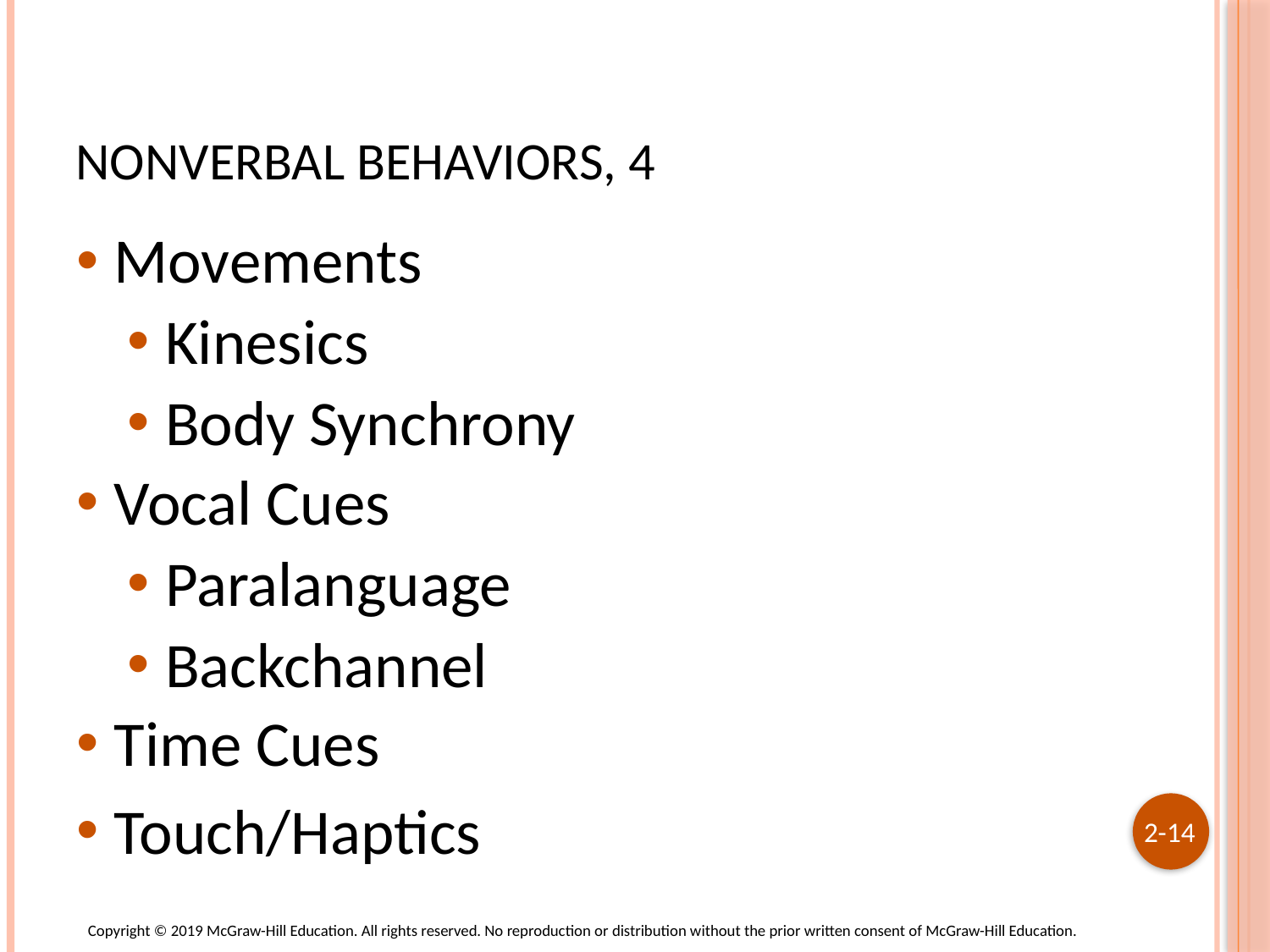

# Nonverbal Behaviors, 4
Movements
Kinesics
Body Synchrony
Vocal Cues
Paralanguage
Backchannel
Time Cues
Touch/Haptics